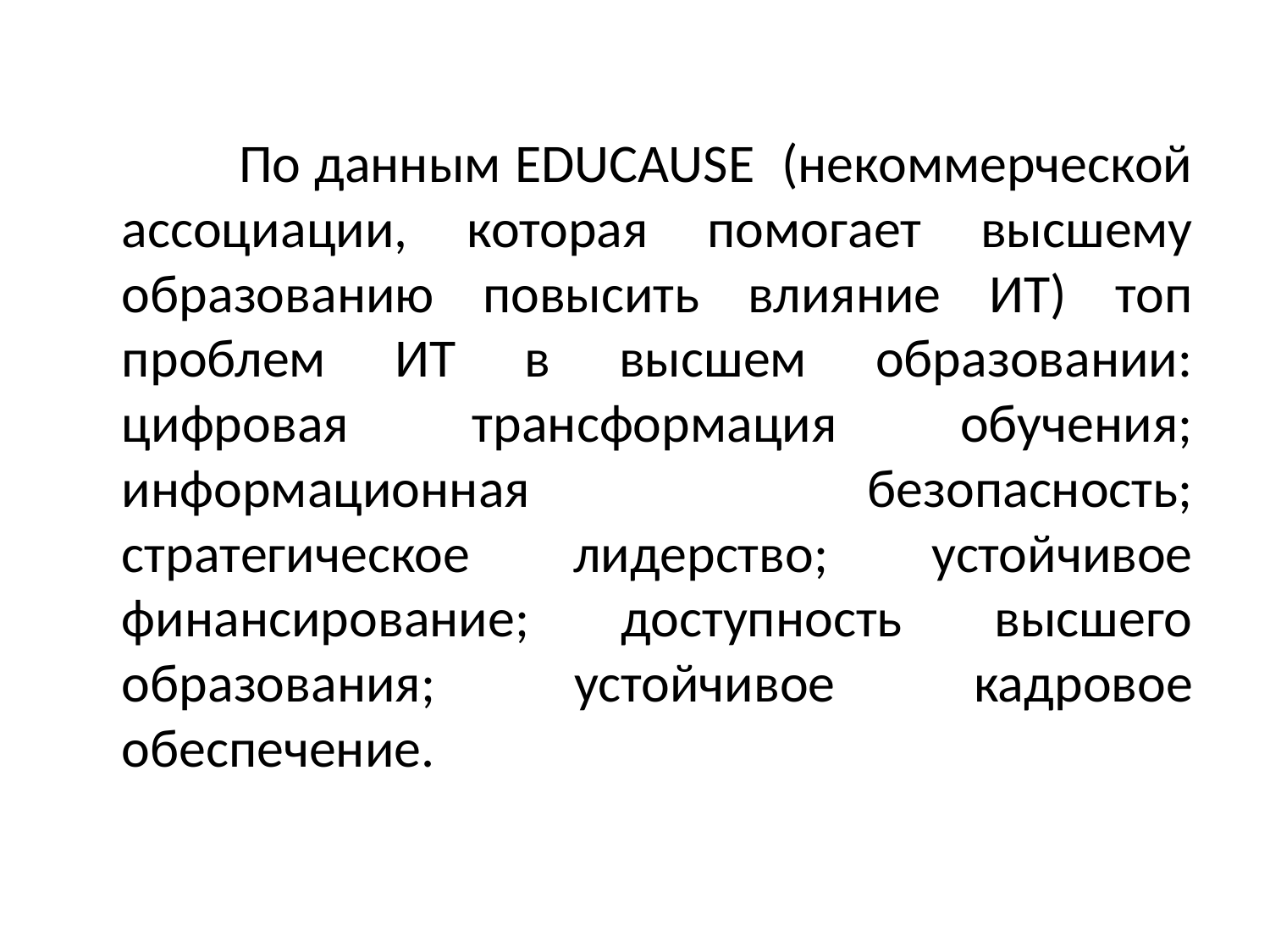

По данным EDUCAUSE  (некоммерческой ассоциации, которая помогает высшему образованию повысить влияние ИТ) топ проблем ИТ в высшем образовании: цифровая трансформация обучения; информационная безопасность; стратегическое лидерство; устойчивое финансирование; доступность высшего образования; устойчивое кадровое обеспечение.